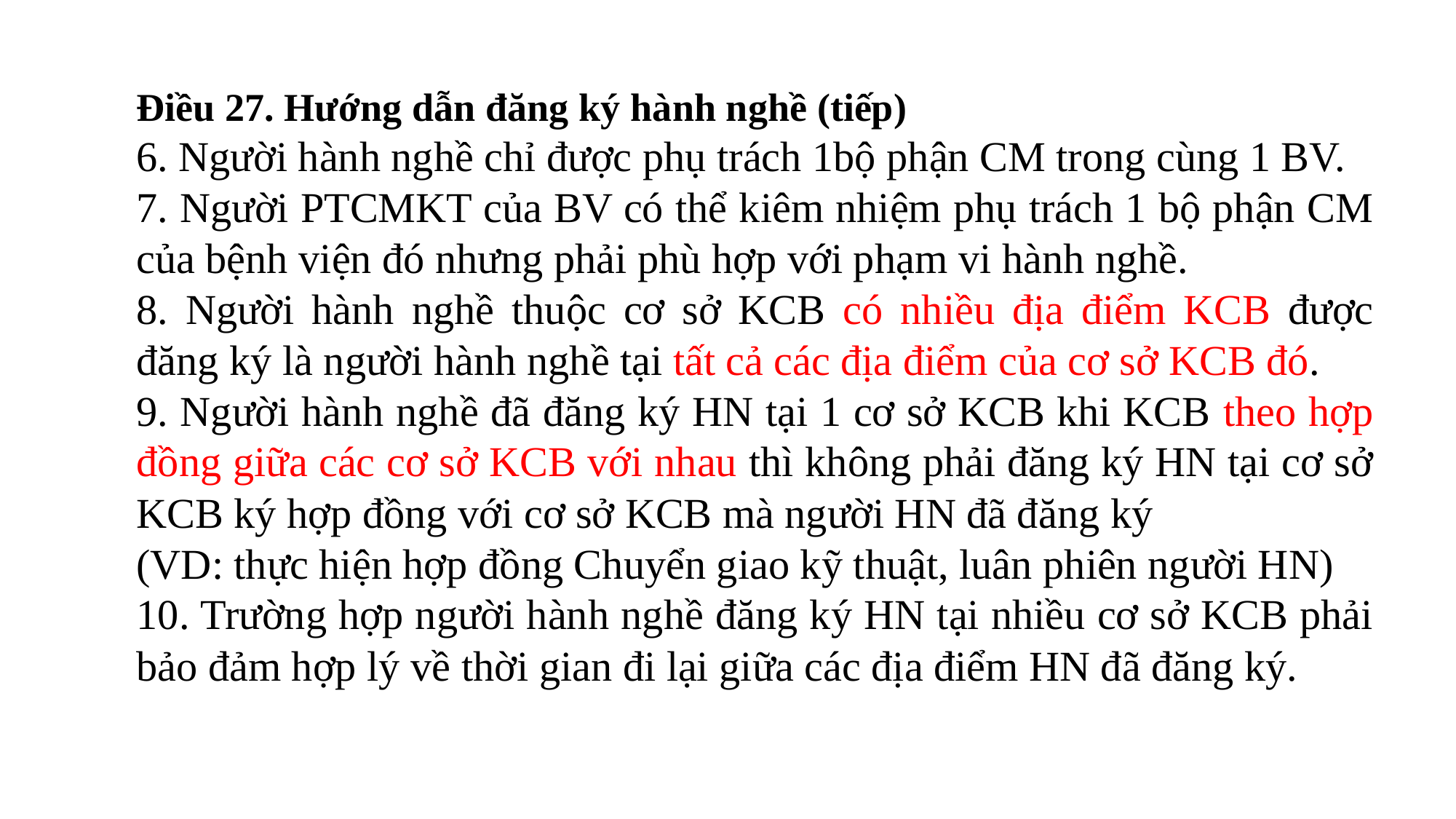

Điều 27. Hướng dẫn đăng ký hành nghề (tiếp)
6. Người hành nghề chỉ được phụ trách 1bộ phận CM trong cùng 1 BV.
7. Người PTCMKT của BV có thể kiêm nhiệm phụ trách 1 bộ phận CM của bệnh viện đó nhưng phải phù hợp với phạm vi hành nghề.
8. Người hành nghề thuộc cơ sở KCB có nhiều địa điểm KCB được đăng ký là người hành nghề tại tất cả các địa điểm của cơ sở KCB đó.
9. Người hành nghề đã đăng ký HN tại 1 cơ sở KCB khi KCB theo hợp đồng giữa các cơ sở KCB với nhau thì không phải đăng ký HN tại cơ sở KCB ký hợp đồng với cơ sở KCB mà người HN đã đăng ký
(VD: thực hiện hợp đồng Chuyển giao kỹ thuật, luân phiên người HN)
10. Trường hợp người hành nghề đăng ký HN tại nhiều cơ sở KCB phải bảo đảm hợp lý về thời gian đi lại giữa các địa điểm HN đã đăng ký.